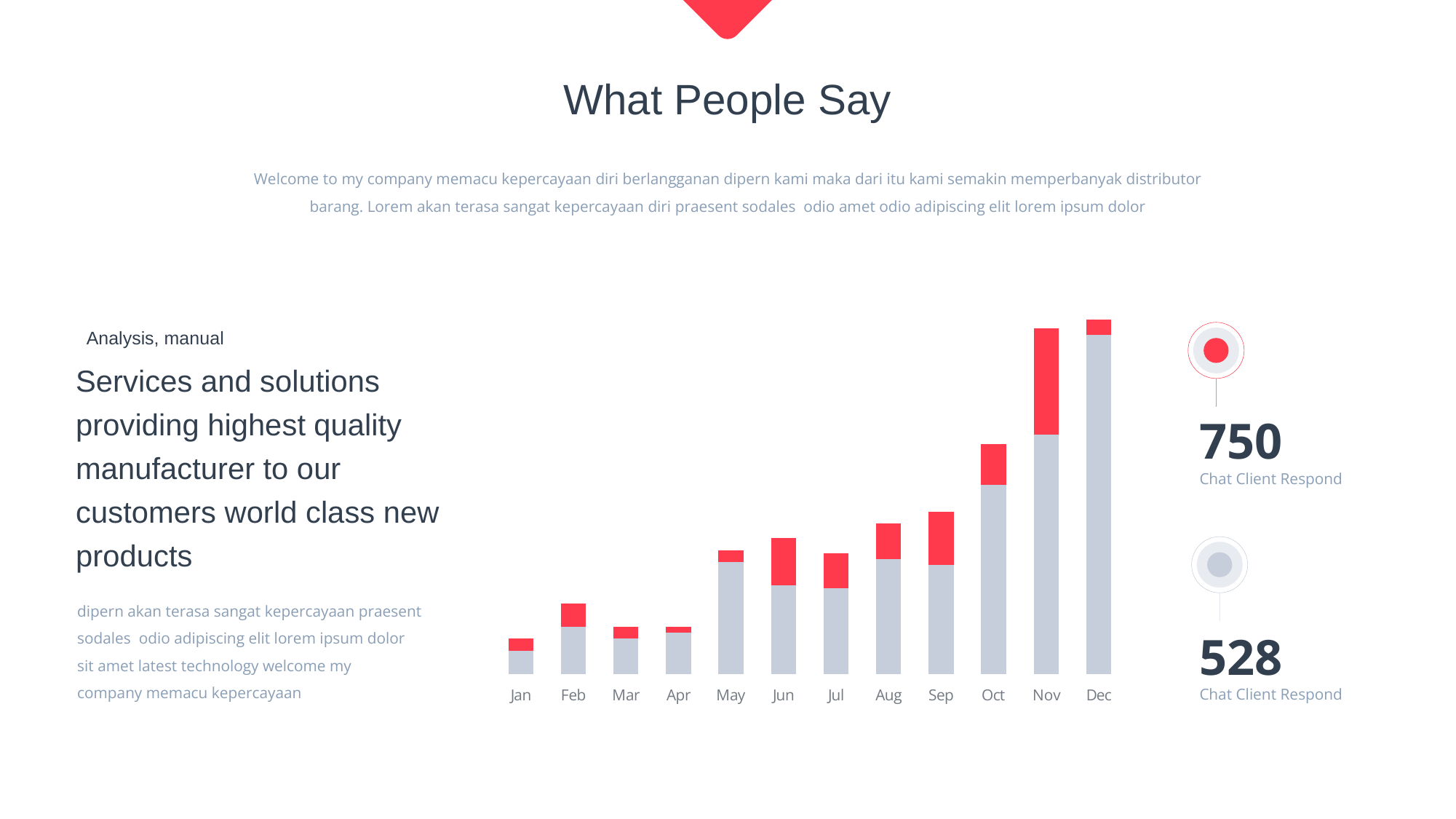

What People Say
Welcome to my company memacu kepercayaan diri berlangganan dipern kami maka dari itu kami semakin memperbanyak distributor barang. Lorem akan terasa sangat kepercayaan diri praesent sodales  odio amet odio adipiscing elit lorem ipsum dolor

### Chart

| Category | Series One | Series Two |
|---|---|---|
| Jan | 40.0 | 20.0 |
| Feb | 80.0 | 40.0 |
| Mar | 60.0 | 20.0 |
| Apr | 70.0 | 10.0 |
| May | 190.0 | 20.0 |
| Jun | 150.0 | 80.0 |
| Jul | 145.0 | 60.0 |
| Aug | 195.0 | 60.0 |
| Sep | 185.0 | 90.0 |
| Oct | 320.0 | 70.0 |
| Nov | 405.0 | 180.0 |
| Dec | 574.0 | 229.0 |
Analysis, manual

Services and solutions
providing highest quality manufacturer to our customers world class new products
750
Chat Client Respond

dipern akan terasa sangat kepercayaan praesent sodales  odio adipiscing elit lorem ipsum dolor sit amet latest technology welcome my
company memacu kepercayaan
528
Chat Client Respond